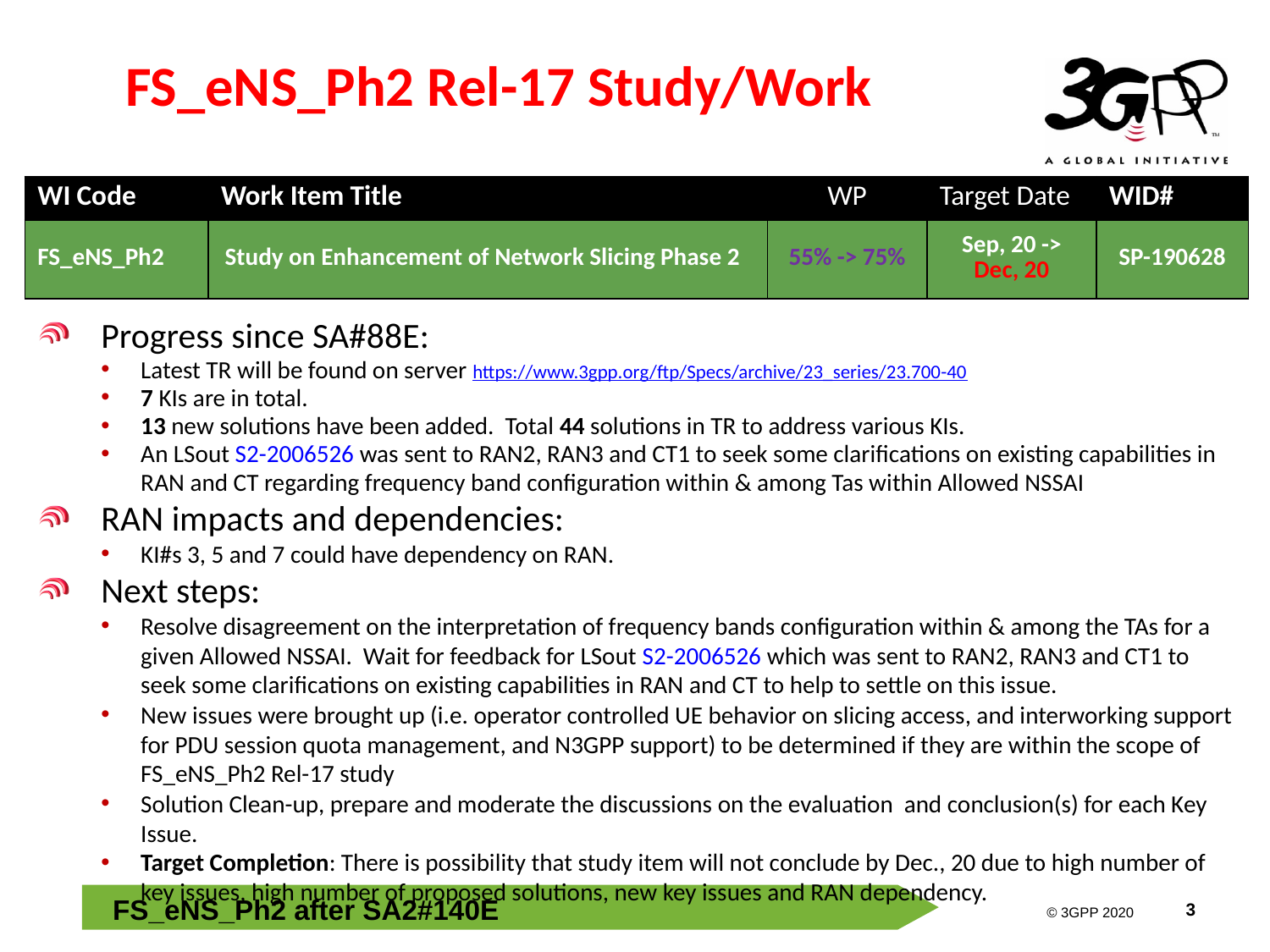

# FS_eNS_Ph2 Rel-17 Study/Work
| WI Code | Work Item Title | WP | Target Date | WID# |
| --- | --- | --- | --- | --- |
| FS\_eNS\_Ph2 | Study on Enhancement of Network Slicing Phase 2 | 55% -> 75% | Sep, 20 -> Dec, 20 | SP-190628 |
Progress since SA#88E:
Latest TR will be found on server https://www.3gpp.org/ftp/Specs/archive/23_series/23.700-40
7 KIs are in total.
13 new solutions have been added.  Total 44 solutions in TR to address various KIs.
An LSout S2-2006526 was sent to RAN2, RAN3 and CT1 to seek some clarifications on existing capabilities in RAN and CT regarding frequency band configuration within & among Tas within Allowed NSSAI
RAN impacts and dependencies:
KI#s 3, 5 and 7 could have dependency on RAN.
Next steps:
Resolve disagreement on the interpretation of frequency bands configuration within & among the TAs for a given Allowed NSSAI.  Wait for feedback for LSout S2-2006526 which was sent to RAN2, RAN3 and CT1 to seek some clarifications on existing capabilities in RAN and CT to help to settle on this issue.
New issues were brought up (i.e. operator controlled UE behavior on slicing access, and interworking support for PDU session quota management, and N3GPP support) to be determined if they are within the scope of FS_eNS_Ph2 Rel-17 study
Solution Clean-up, prepare and moderate the discussions on the evaluation  and conclusion(s) for each Key Issue.
Target Completion: There is possibility that study item will not conclude by Dec., 20 due to high number of key issues, high number of proposed solutions, new key issues and RAN dependency.